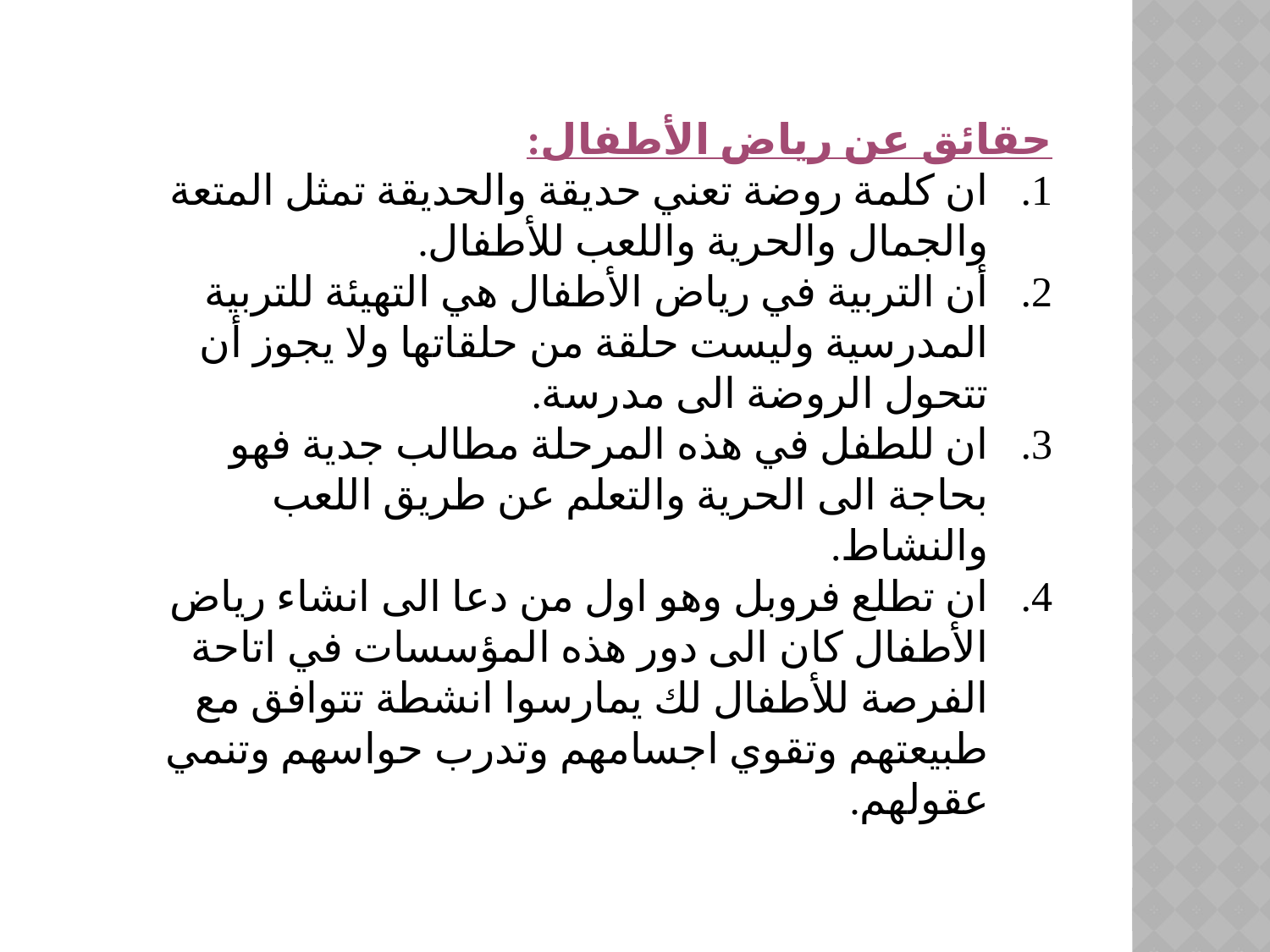

حقائق عن رياض الأطفال:
ان كلمة روضة تعني حديقة والحديقة تمثل المتعة والجمال والحرية واللعب للأطفال.
أن التربية في رياض الأطفال هي التهيئة للتربية المدرسية وليست حلقة من حلقاتها ولا يجوز أن تتحول الروضة الى مدرسة.
ان للطفل في هذه المرحلة مطالب جدية فهو بحاجة الى الحرية والتعلم عن طريق اللعب والنشاط.
ان تطلع فروبل وهو اول من دعا الى انشاء رياض الأطفال كان الى دور هذه المؤسسات في اتاحة الفرصة للأطفال لك يمارسوا انشطة تتوافق مع طبيعتهم وتقوي اجسامهم وتدرب حواسهم وتنمي عقولهم.